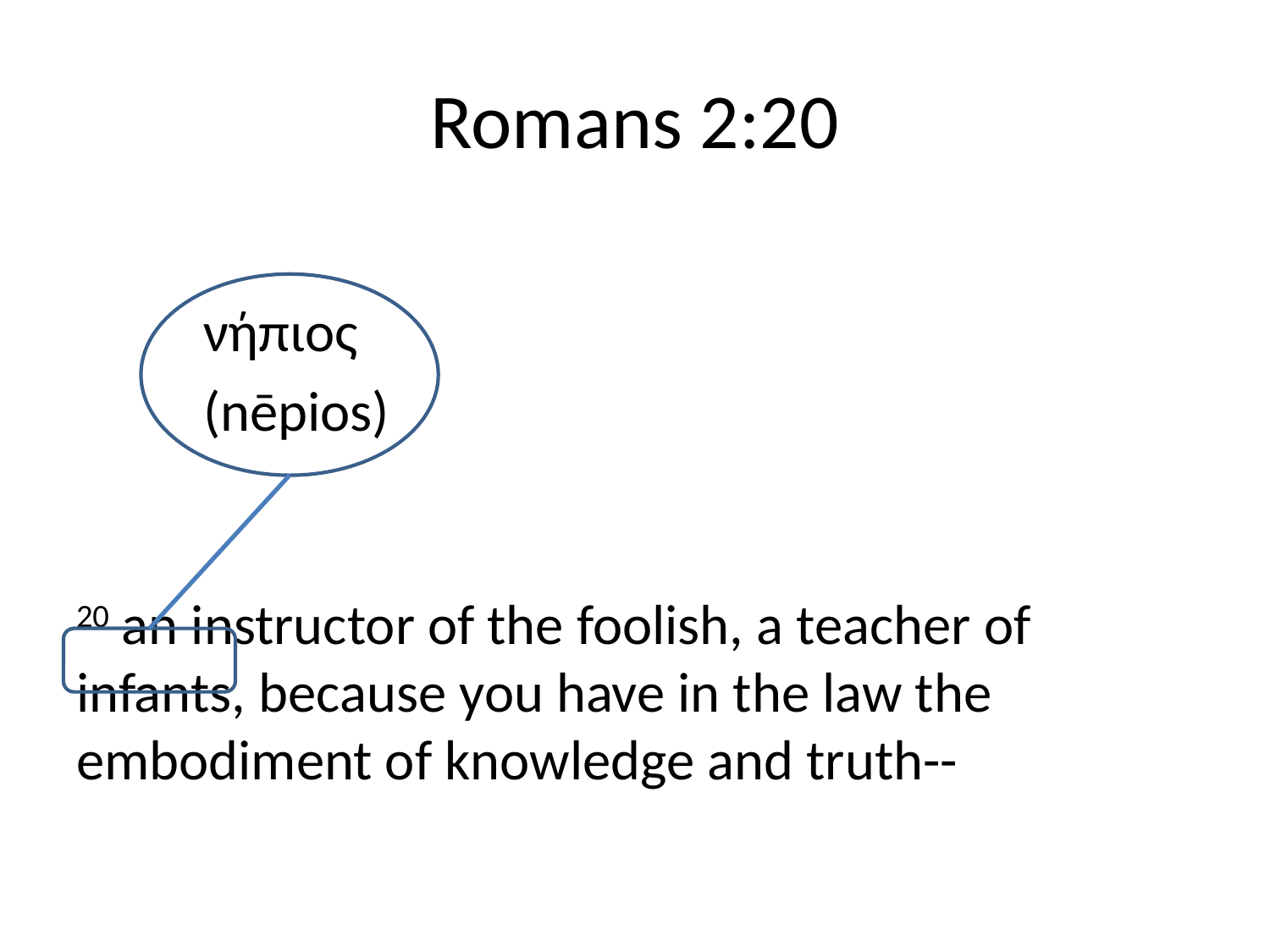

# Romans 2:20

	νήπιος
	(nēpios)

20 an instructor of the foolish, a teacher of infants, because you have in the law the embodiment of knowledge and truth--